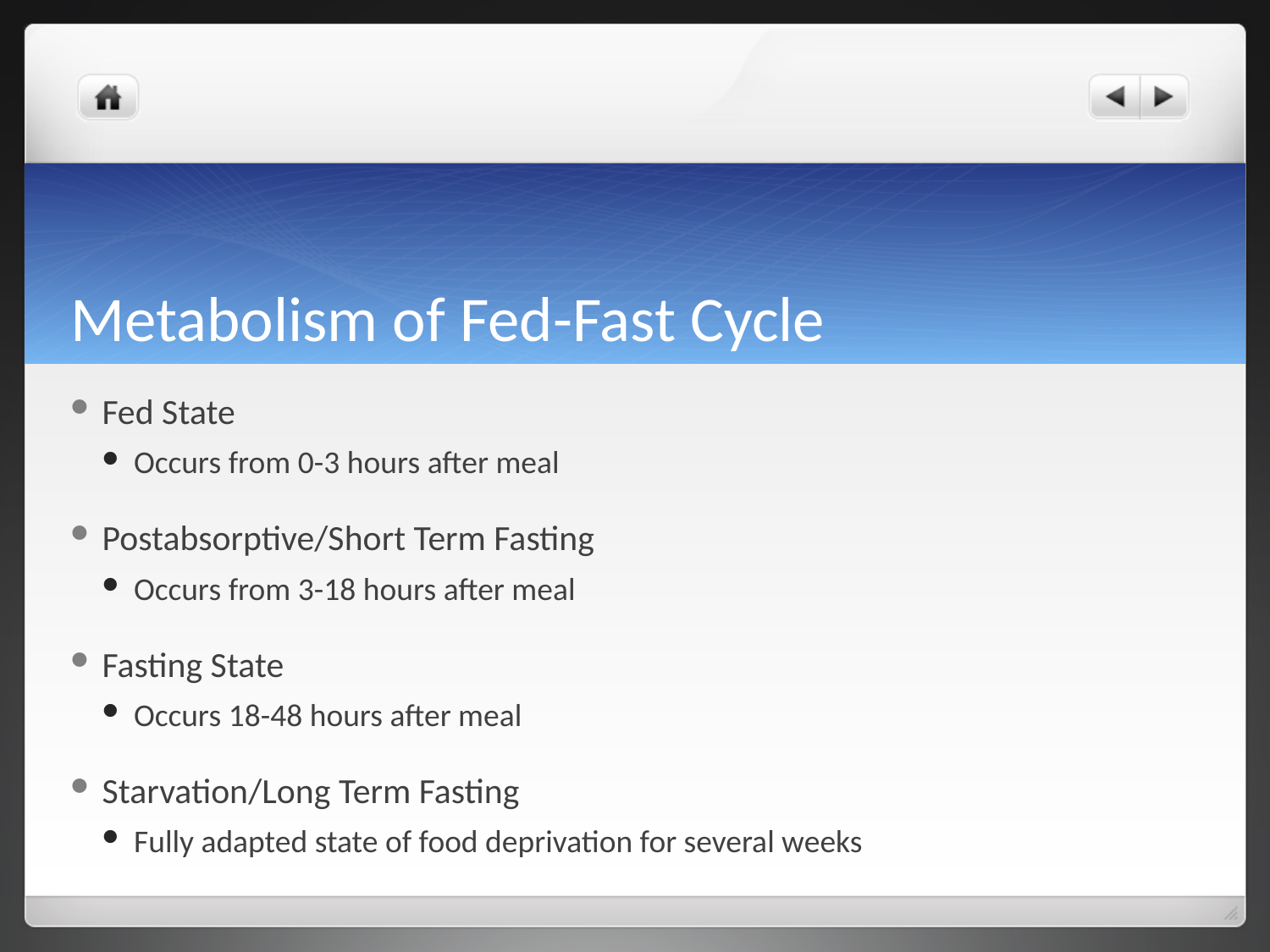

# Metabolism of Fed-Fast Cycle
Fed State
Occurs from 0-3 hours after meal
Postabsorptive/Short Term Fasting
Occurs from 3-18 hours after meal
Fasting State
Occurs 18-48 hours after meal
Starvation/Long Term Fasting
Fully adapted state of food deprivation for several weeks